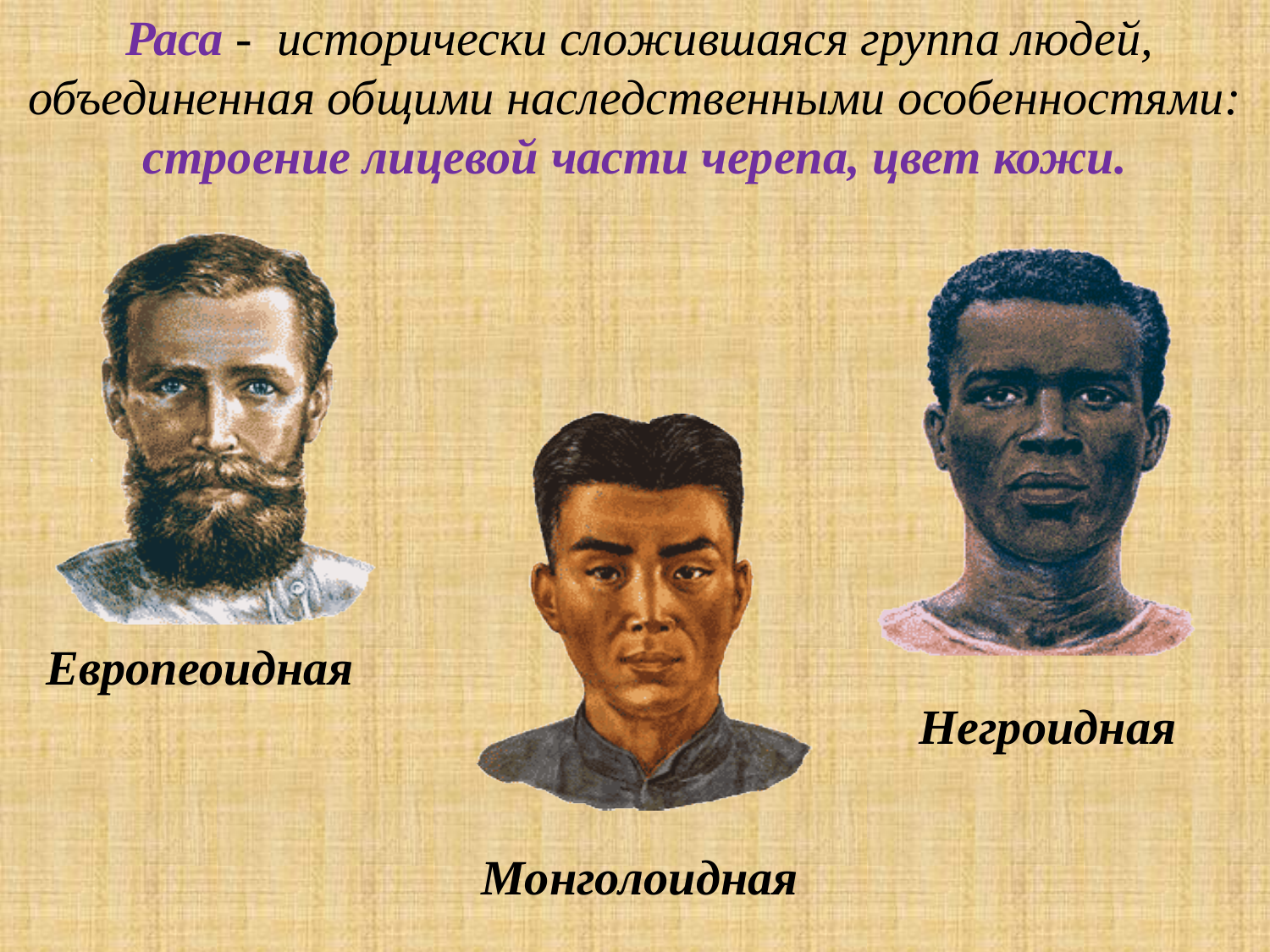

Раса -  исторически сложившаяся группа людей, объединенная общими наследственными особенностями: строение лицевой части черепа, цвет кожи.

Европеоидная
Негроидная
Монголоидная